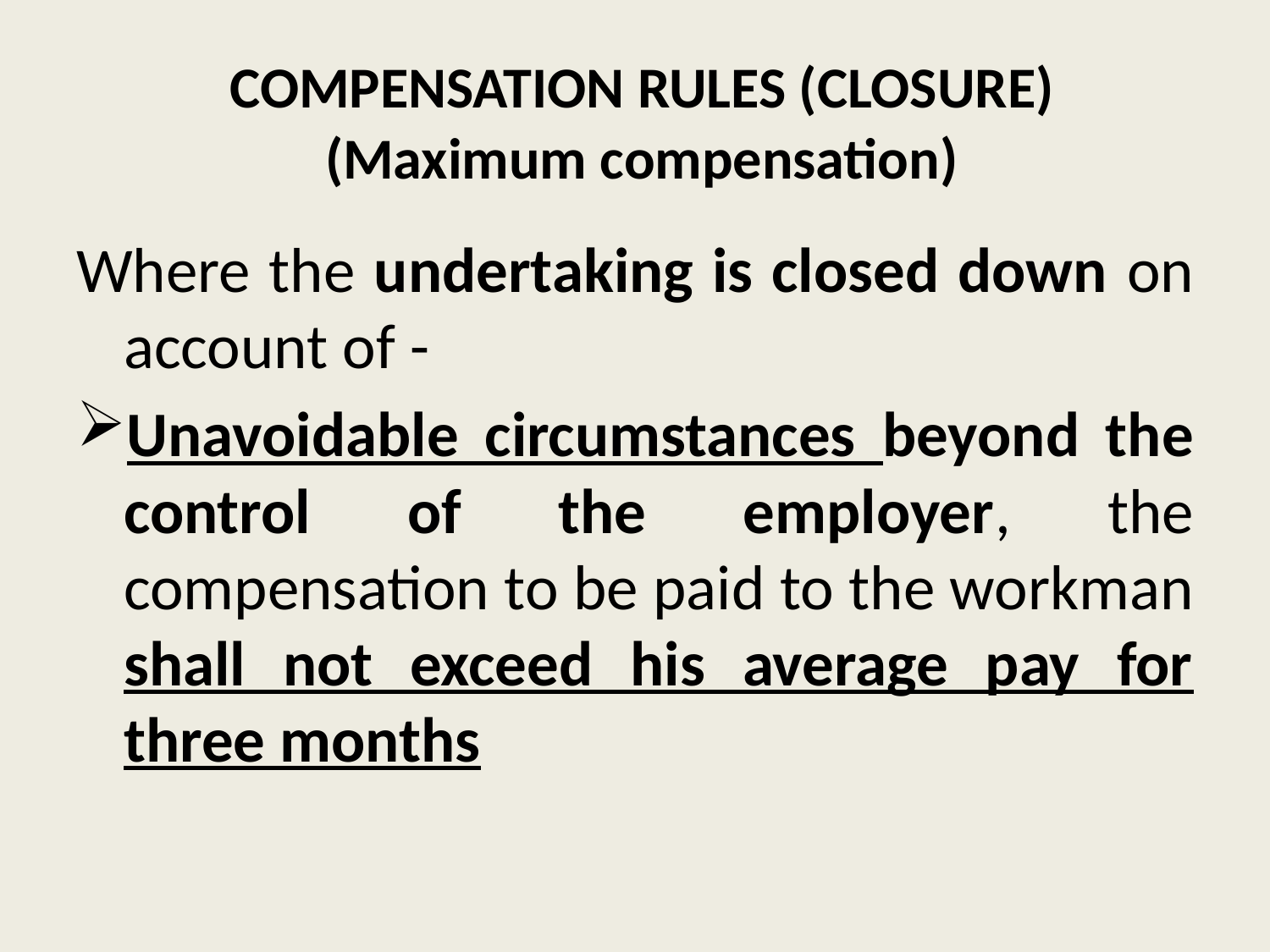

# COMPENSATION RULES (CLOSURE) (Maximum compensation)
Where the undertaking is closed down on account of -
Unavoidable circumstances beyond the control of the employer, the compensation to be paid to the workman shall not exceed his average pay for three months